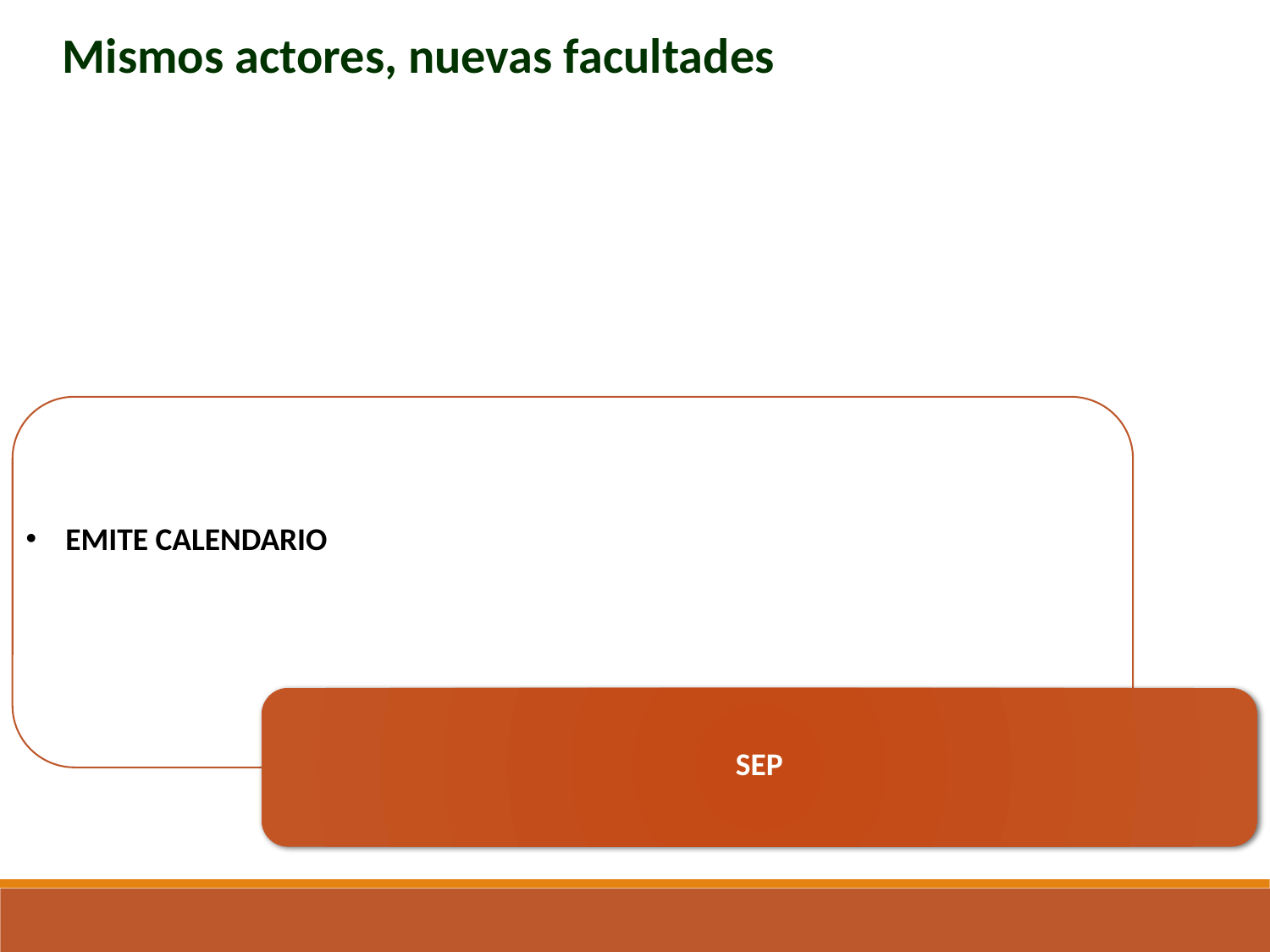

Mismos actores, nuevas facultades
SEP
EMITE CALENDARIO